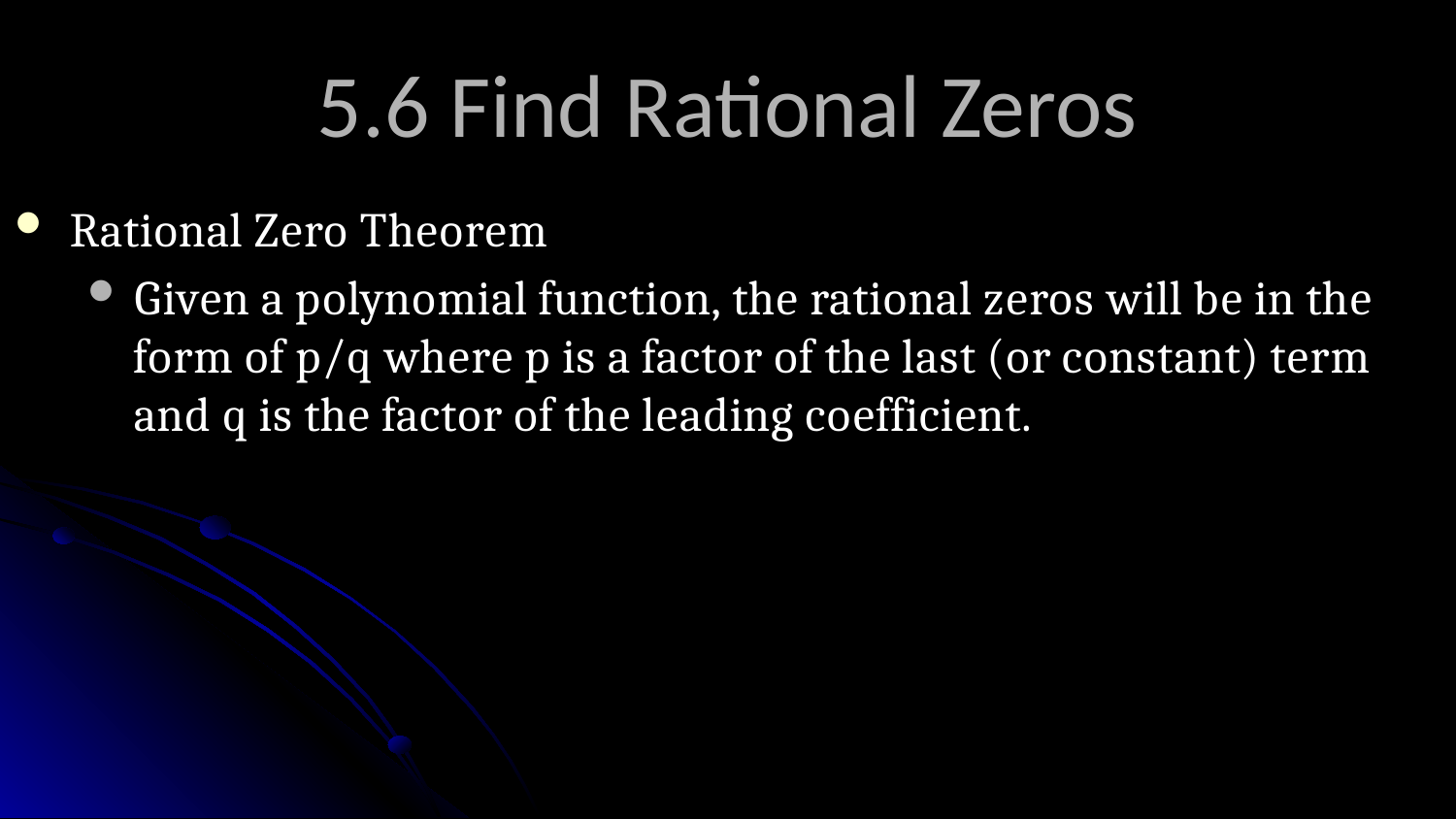

# 5.6 Find Rational Zeros
Rational Zero Theorem
Given a polynomial function, the rational zeros will be in the form of p/q where p is a factor of the last (or constant) term and q is the factor of the leading coefficient.